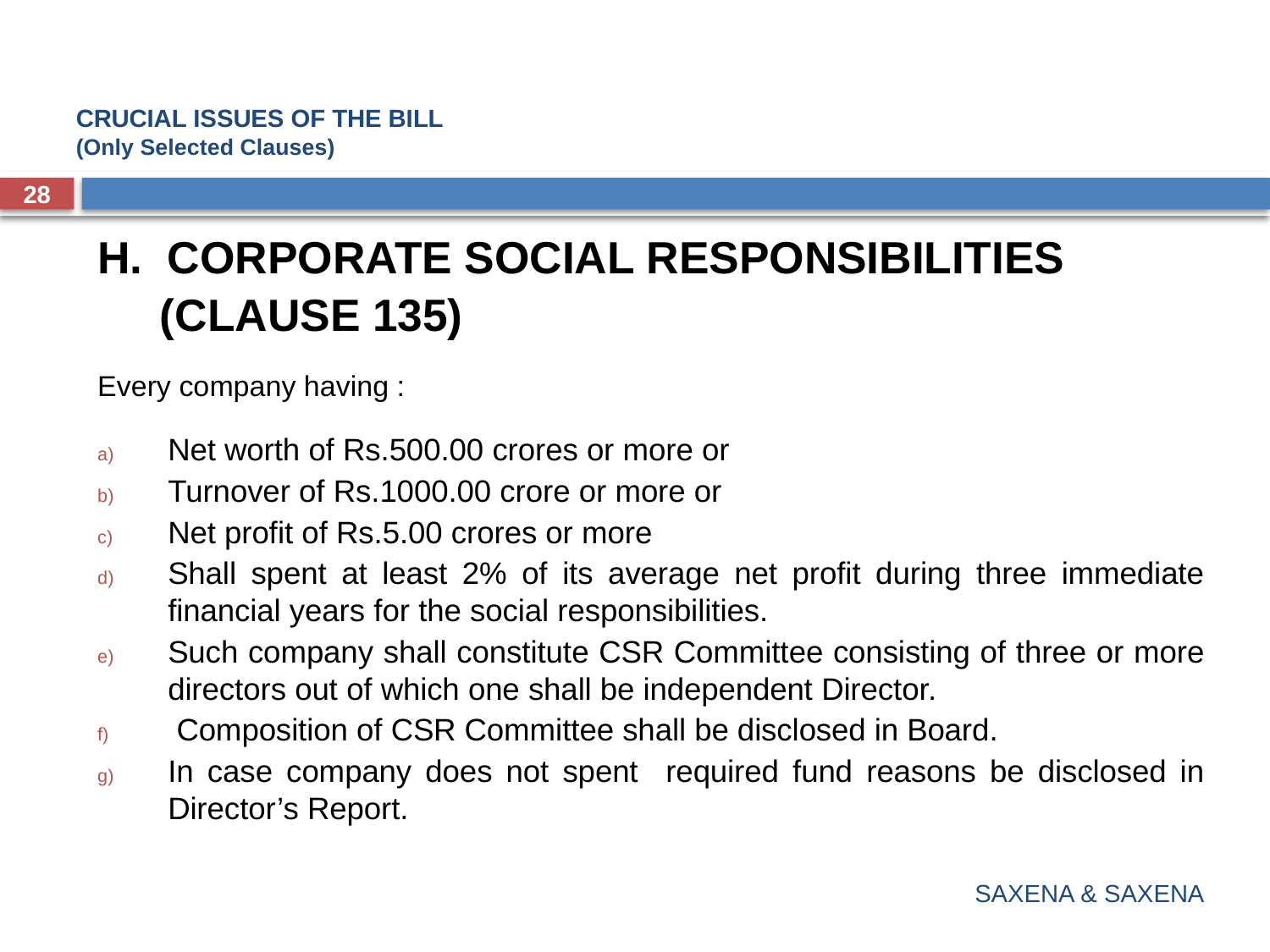

# CRUCIAL ISSUES OF THE BILL (Only Selected Clauses)
28
H.  CORPORATE SOCIAL RESPONSIBILITIES
     (CLAUSE 135)

Every company having :

Net worth of Rs.500.00 crores or more or
Turnover of Rs.1000.00 crore or more or
Net profit of Rs.5.00 crores or more
Shall spent at least 2% of its average net profit during three immediate financial years for the social responsibilities.
Such company shall constitute CSR Committee consisting of three or more directors out of which one shall be independent Director.
 Composition of CSR Committee shall be disclosed in Board.
In case company does not spent  required fund reasons be disclosed in Director’s Report.

SAXENA & SAXENA